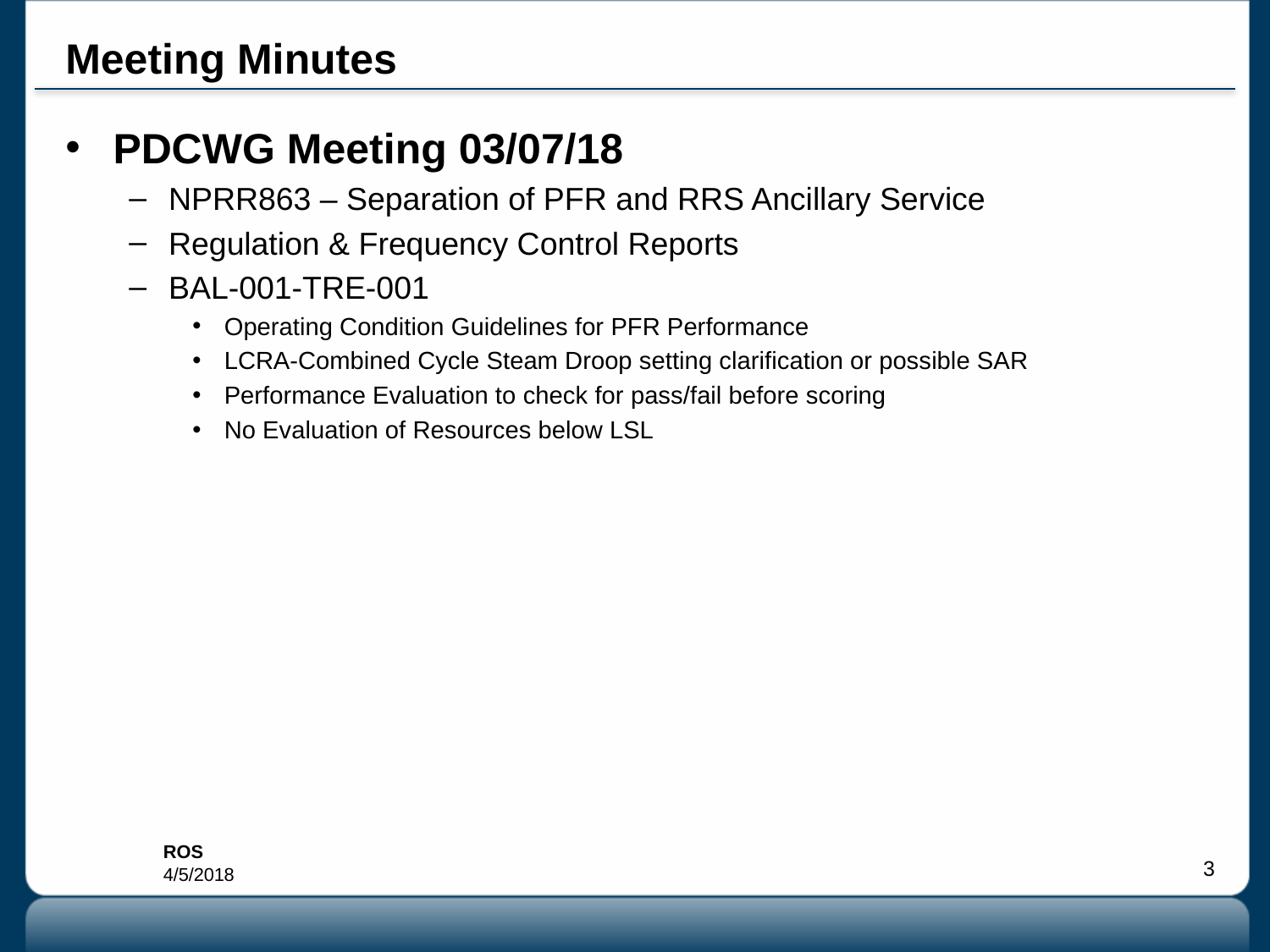

# Meeting Minutes
PDCWG Meeting 03/07/18
NPRR863 – Separation of PFR and RRS Ancillary Service
Regulation & Frequency Control Reports
BAL-001-TRE-001
Operating Condition Guidelines for PFR Performance
LCRA-Combined Cycle Steam Droop setting clarification or possible SAR
Performance Evaluation to check for pass/fail before scoring
No Evaluation of Resources below LSL